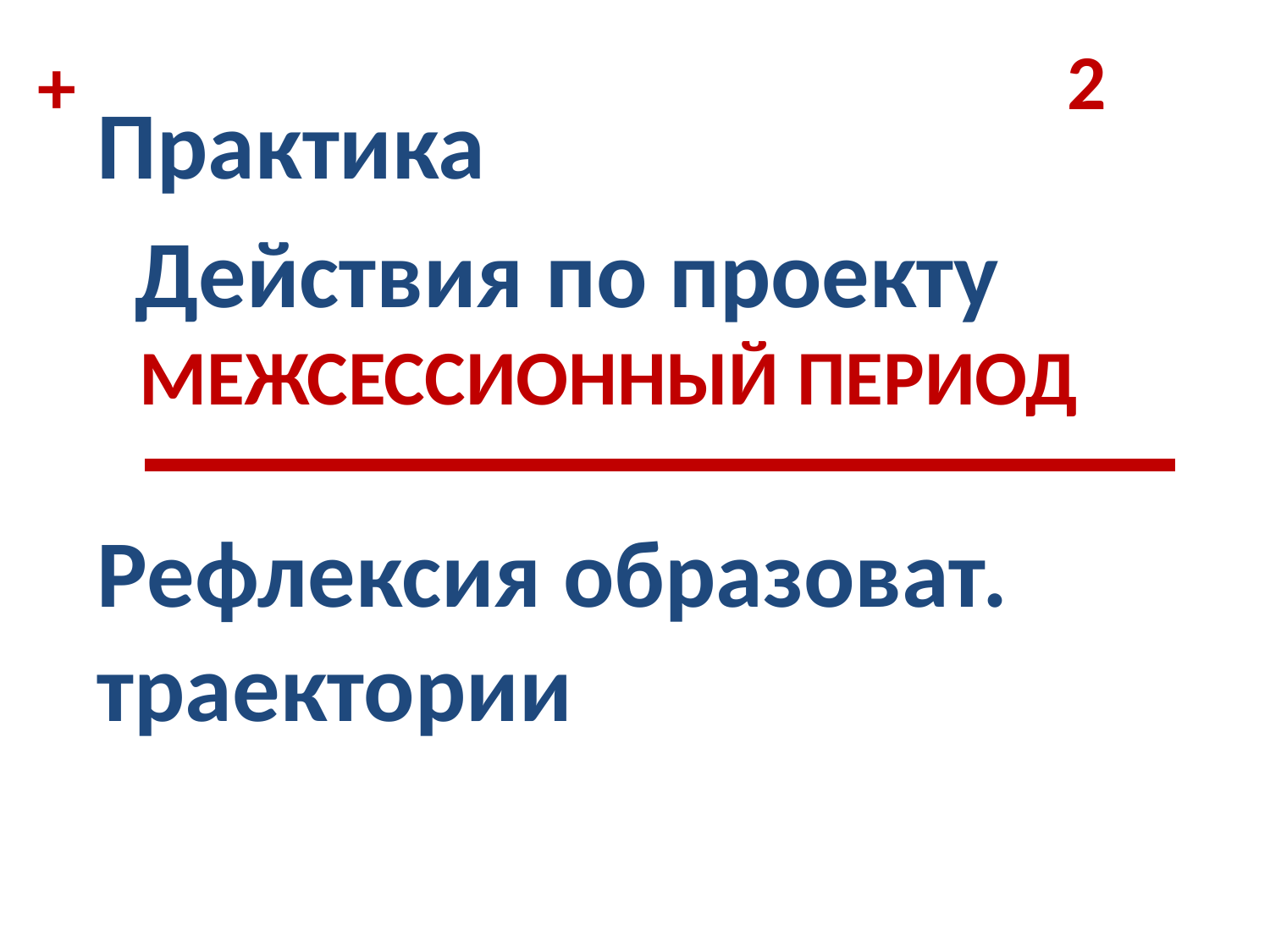

2
+
Практика
Действия по проекту
МЕЖСЕССИОННЫЙ ПЕРИОД
Рефлексия образоват. траектории